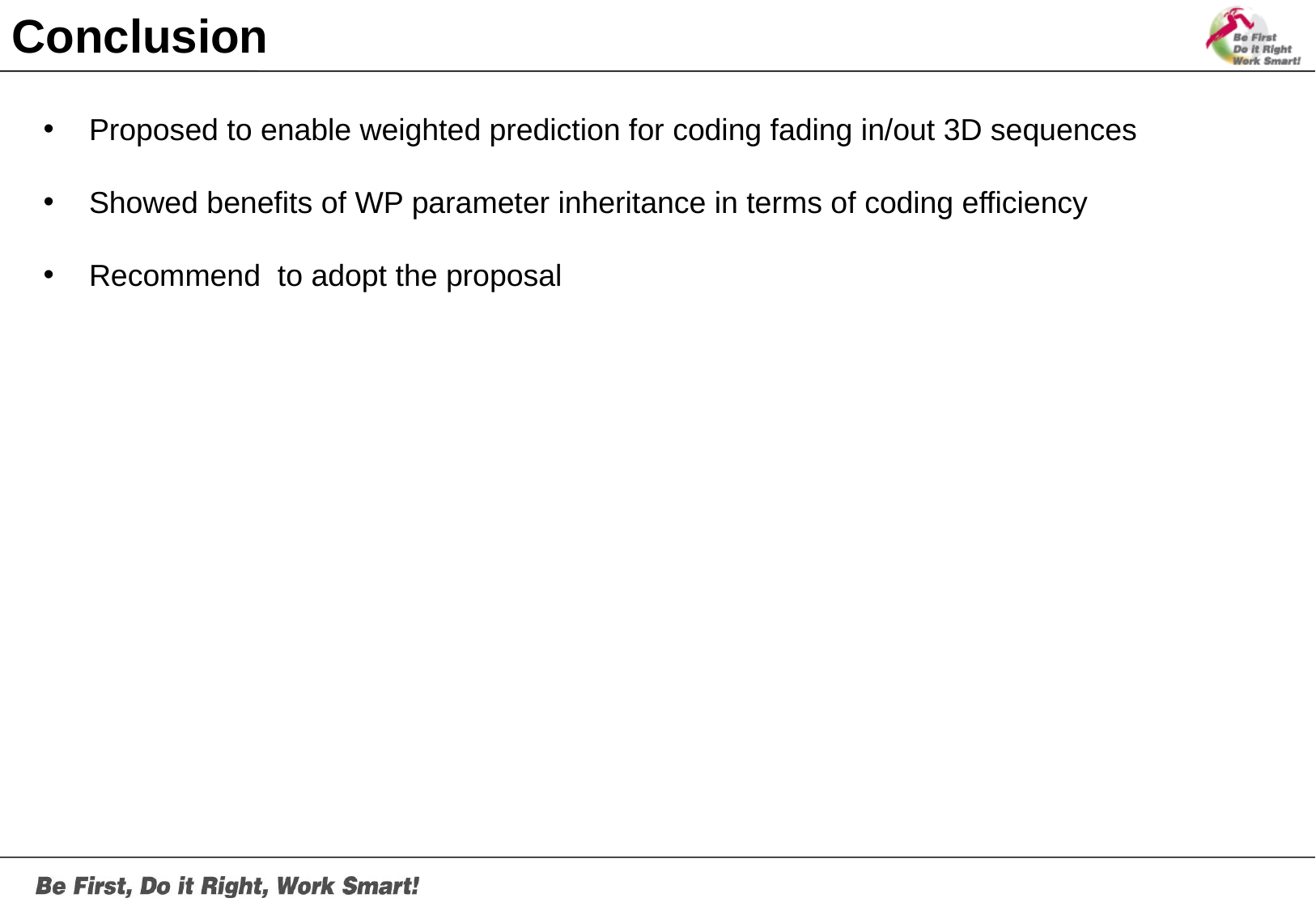

Conclusion
Proposed to enable weighted prediction for coding fading in/out 3D sequences

Showed benefits of WP parameter inheritance in terms of coding efficiency

Recommend  to adopt the proposal